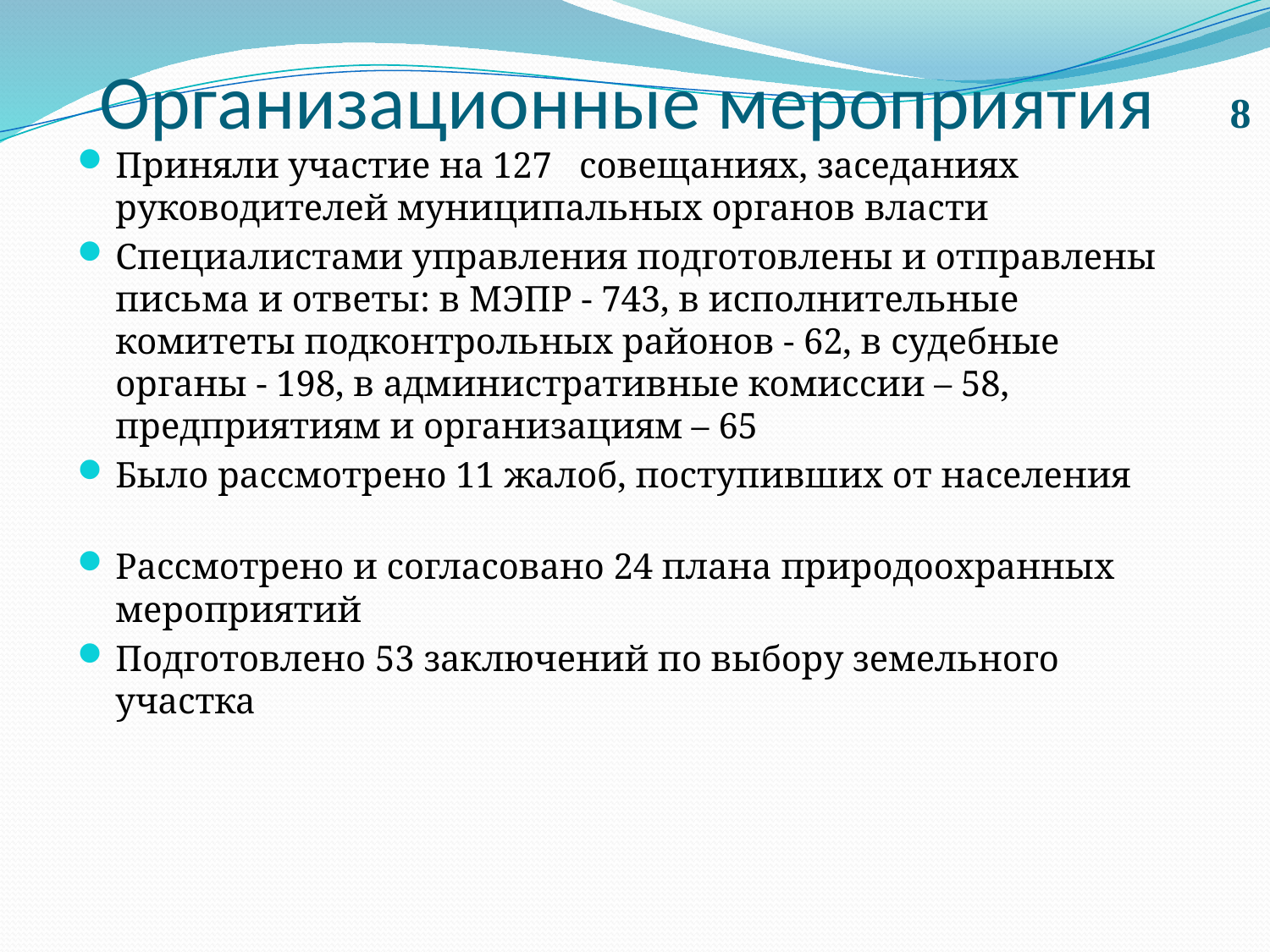

# Организационные мероприятия
8
Приняли участие на 127   совещаниях, заседаниях руководителей муниципальных органов власти
Специалистами управления подготовлены и отправлены письма и ответы: в МЭПР - 743, в исполнительные комитеты подконтрольных районов - 62, в судебные органы - 198, в административные комиссии – 58, предприятиям и организациям – 65
Было рассмотрено 11 жалоб, поступивших от населения
Рассмотрено и согласовано 24 плана природоохранных мероприятий
Подготовлено 53 заключений по выбору земельного участка